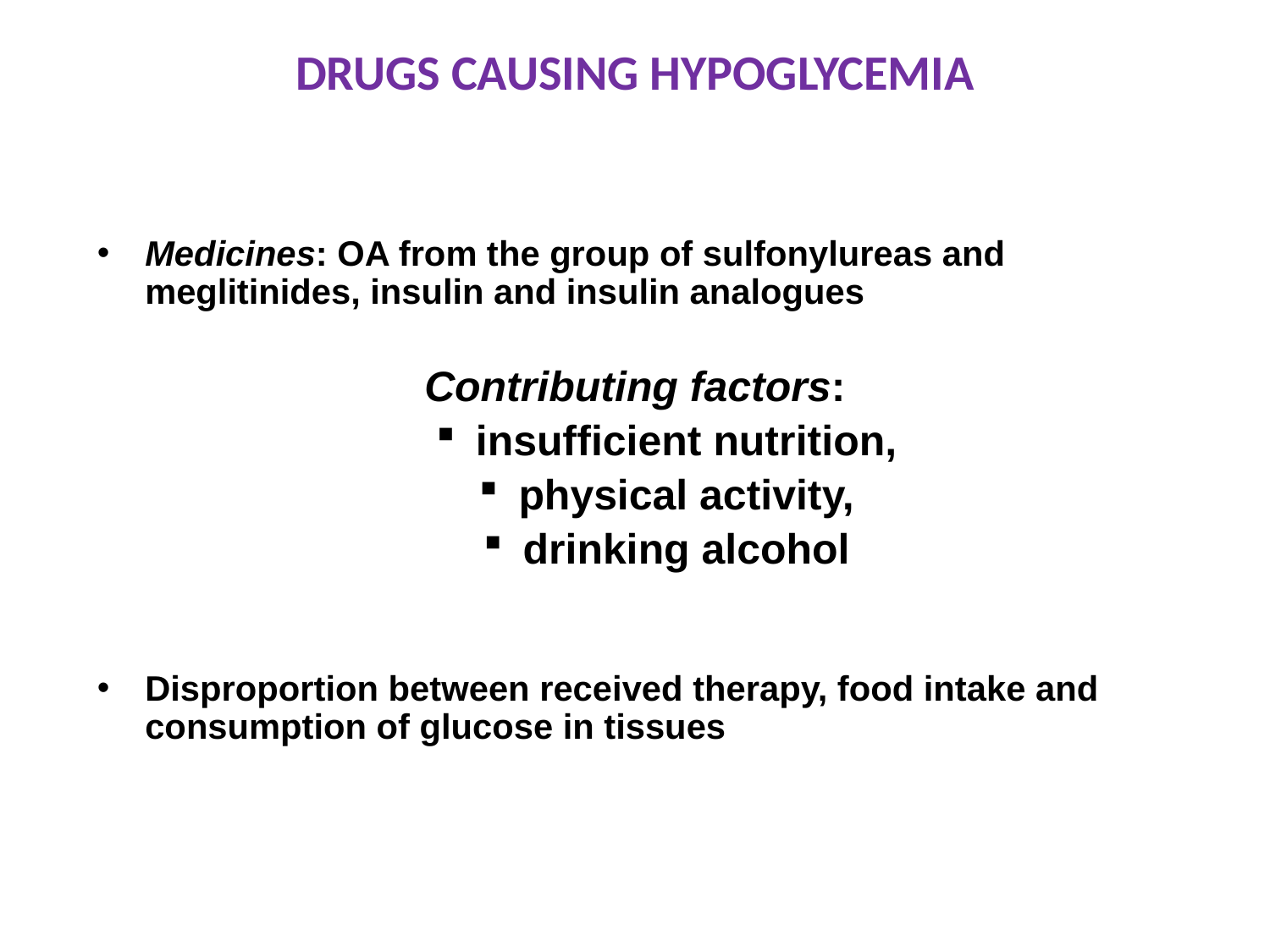

# DRUGS CAUSING HYPOGLYCEMIA

Medicines: OA from the group of sulfonylureas and meglitinides, insulin and insulin analogues

Contributing factors:
insufficient nutrition,
physical activity,
drinking alcohol

Disproportion between received therapy, food intake and consumption of glucose in tissues